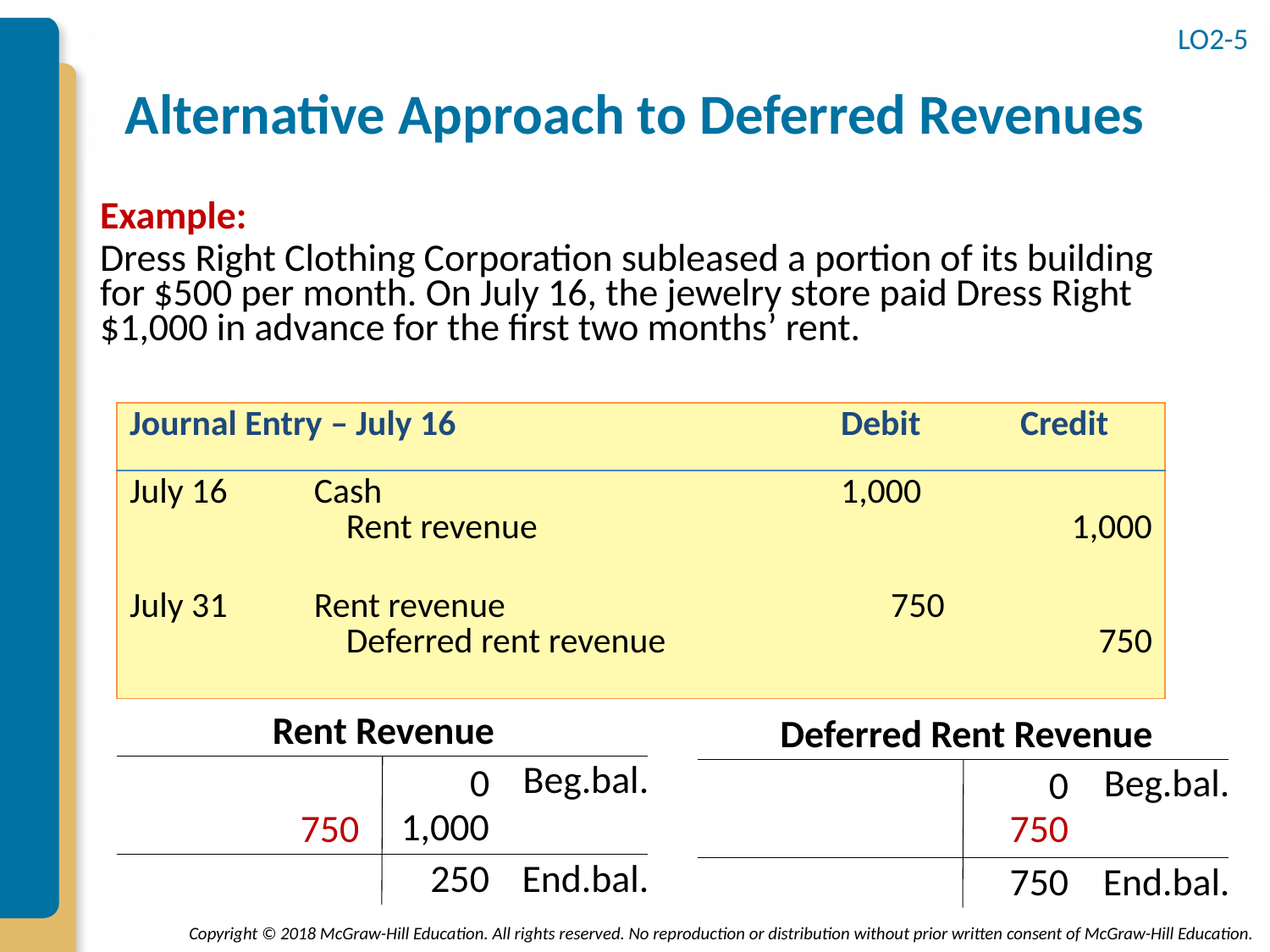

LO2-5
# Alternative Approach to Deferred Revenues
Example:
Dress Right Clothing Corporation subleased a portion of its building for $500 per month. On July 16, the jewelry store paid Dress Right $1,000 in advance for the first two months’ rent.
| Journal Entry – July 16 |  | Debit | Credit |
| --- | --- | --- | --- |
| July 16 | Cash Rent revenue | 1,000 | 1,000 |
| July 31 | Rent revenue Deferred rent revenue | 750 | 750 |
Rent Revenue
Beg.bal.
1,000
End.bal.
250
0
Deferred Rent Revenue
Beg.bal.
0
End.bal.
750
750
750